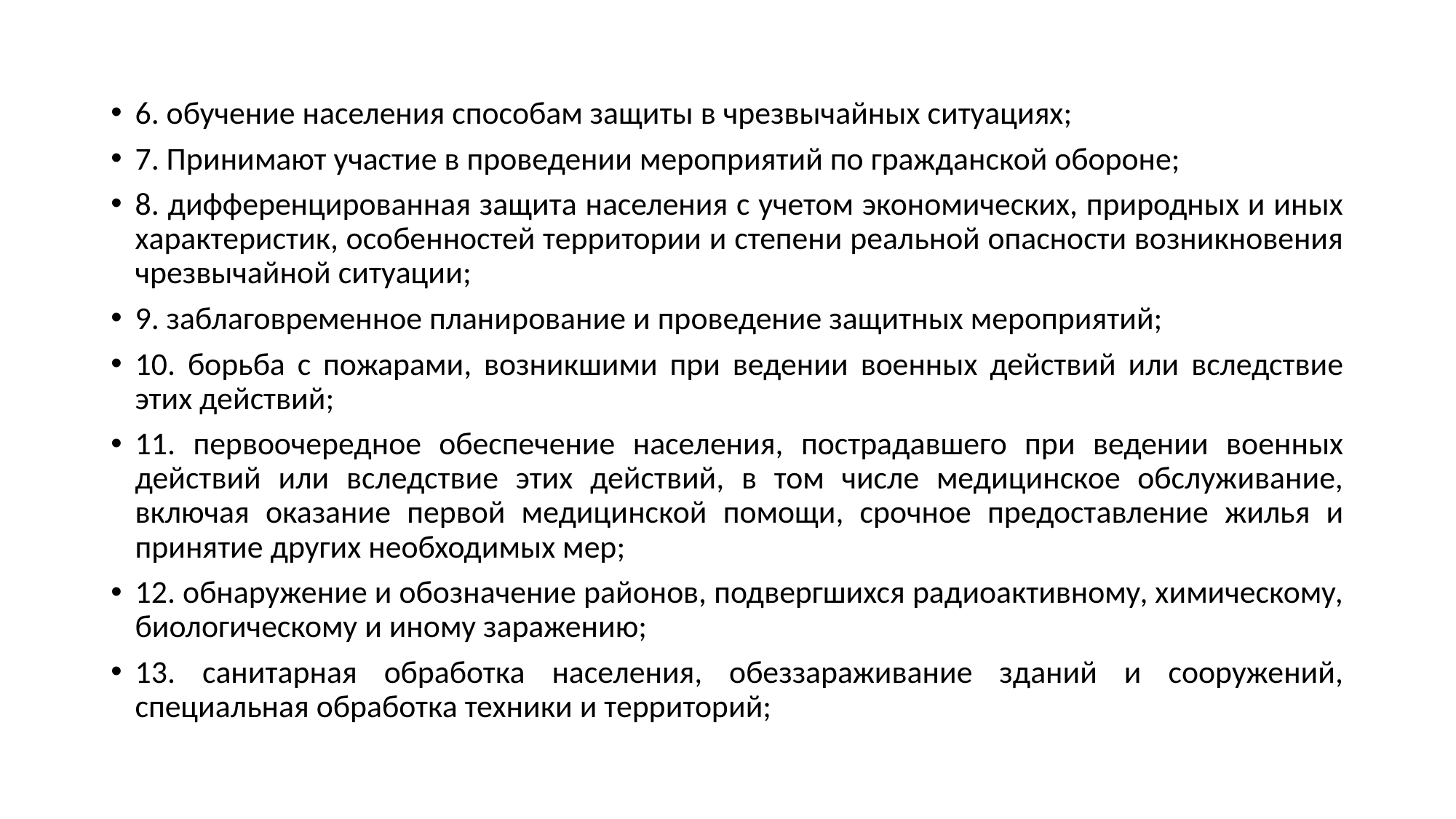

6. обучение населения способам защиты в чрезвычайных ситуациях;
7. Принимают участие в проведении мероприятий по гражданской обороне;
8. дифференцированная защита населения с учетом экономических, природных и иных характеристик, особенностей территории и степени реальной опасности возникновения чрезвычайной ситуации;
9. заблаговременное планирование и проведение защитных мероприятий;
10. борьба с пожарами, возникшими при ведении военных действий или вследствие этих действий;
11. первоочередное обеспечение населения, пострадавшего при ведении военных действий или вследствие этих действий, в том числе медицинское обслуживание, включая оказание первой медицинской помощи, срочное предоставление жилья и принятие других необходимых мер;
12. обнаружение и обозначение районов, подвергшихся радиоактивному, химическому, биологическому и иному заражению;
13. санитарная обработка населения, обеззараживание зданий и сооружений, специальная обработка техники и территорий;